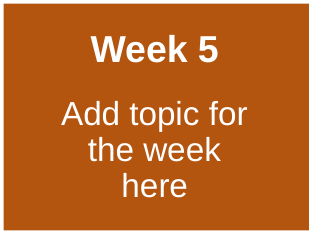

Week 5
Add topic for the week
here